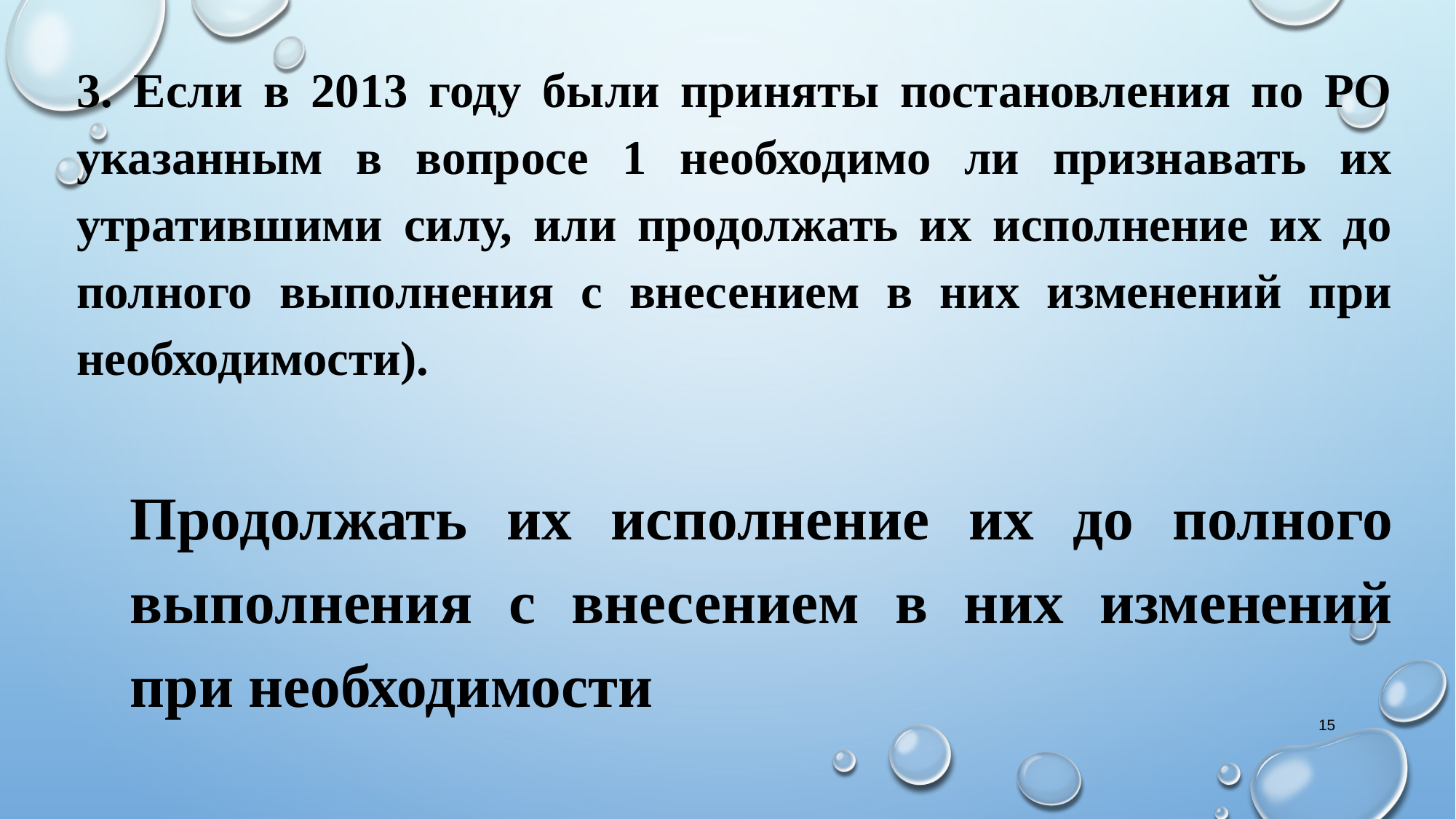

3. Если в 2013 году были приняты постановления по РО указанным в вопросе 1 необходимо ли признавать их утратившими силу, или продолжать их исполнение их до полного выполнения с внесением в них изменений при необходимости).

Продолжать их исполнение их до полного выполнения с внесением в них изменений при необходимости

15